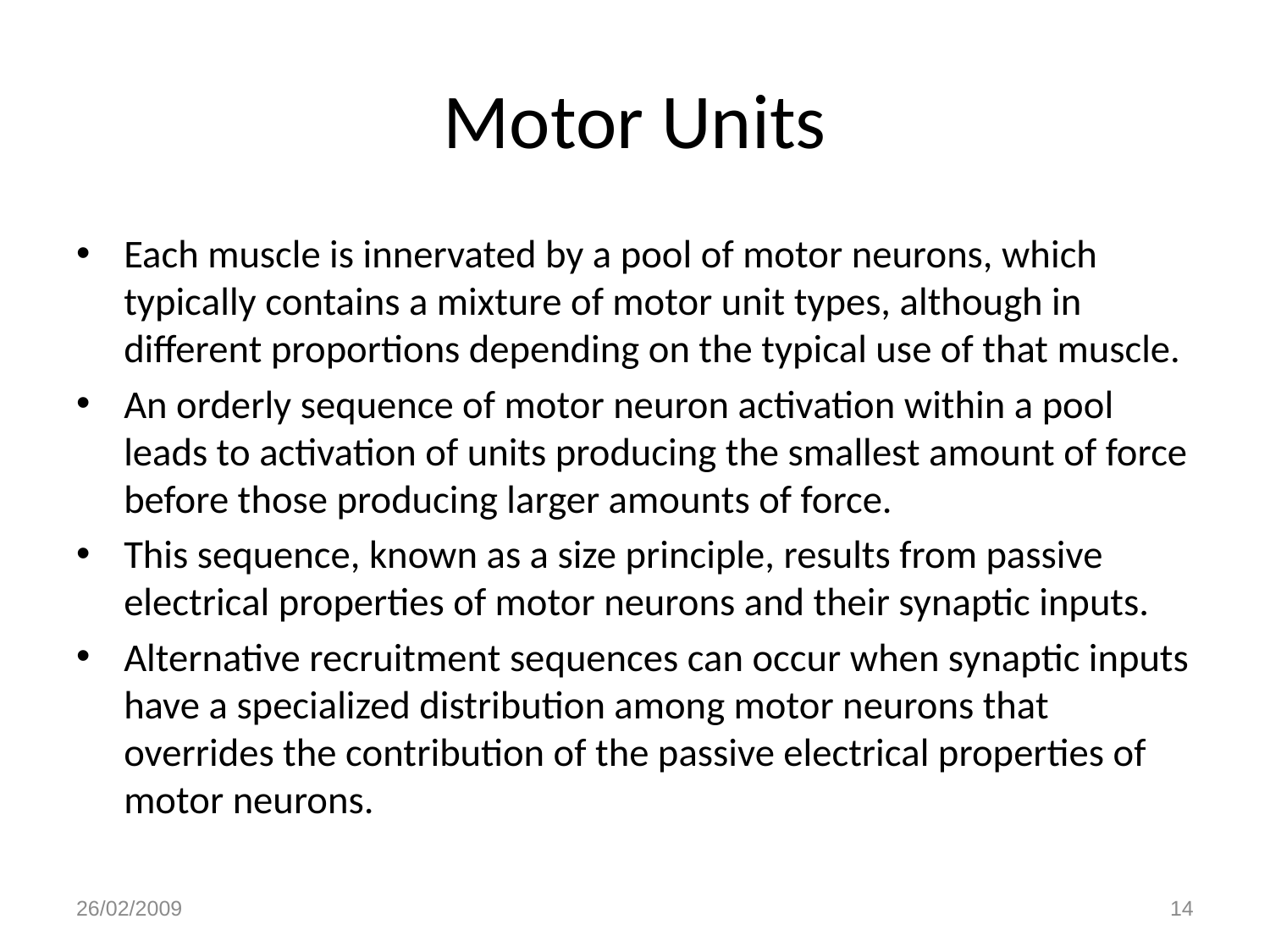

# Motor Units
Each muscle is innervated by a pool of motor neurons, which typically contains a mixture of motor unit types, although in different proportions depending on the typical use of that muscle.
An orderly sequence of motor neuron activation within a pool leads to activation of units producing the smallest amount of force before those producing larger amounts of force.
This sequence, known as a size principle, results from passive electrical properties of motor neurons and their synaptic inputs.
Alternative recruitment sequences can occur when synaptic inputs have a specialized distribution among motor neurons that overrides the contribution of the passive electrical properties of motor neurons.
26/02/2009
14